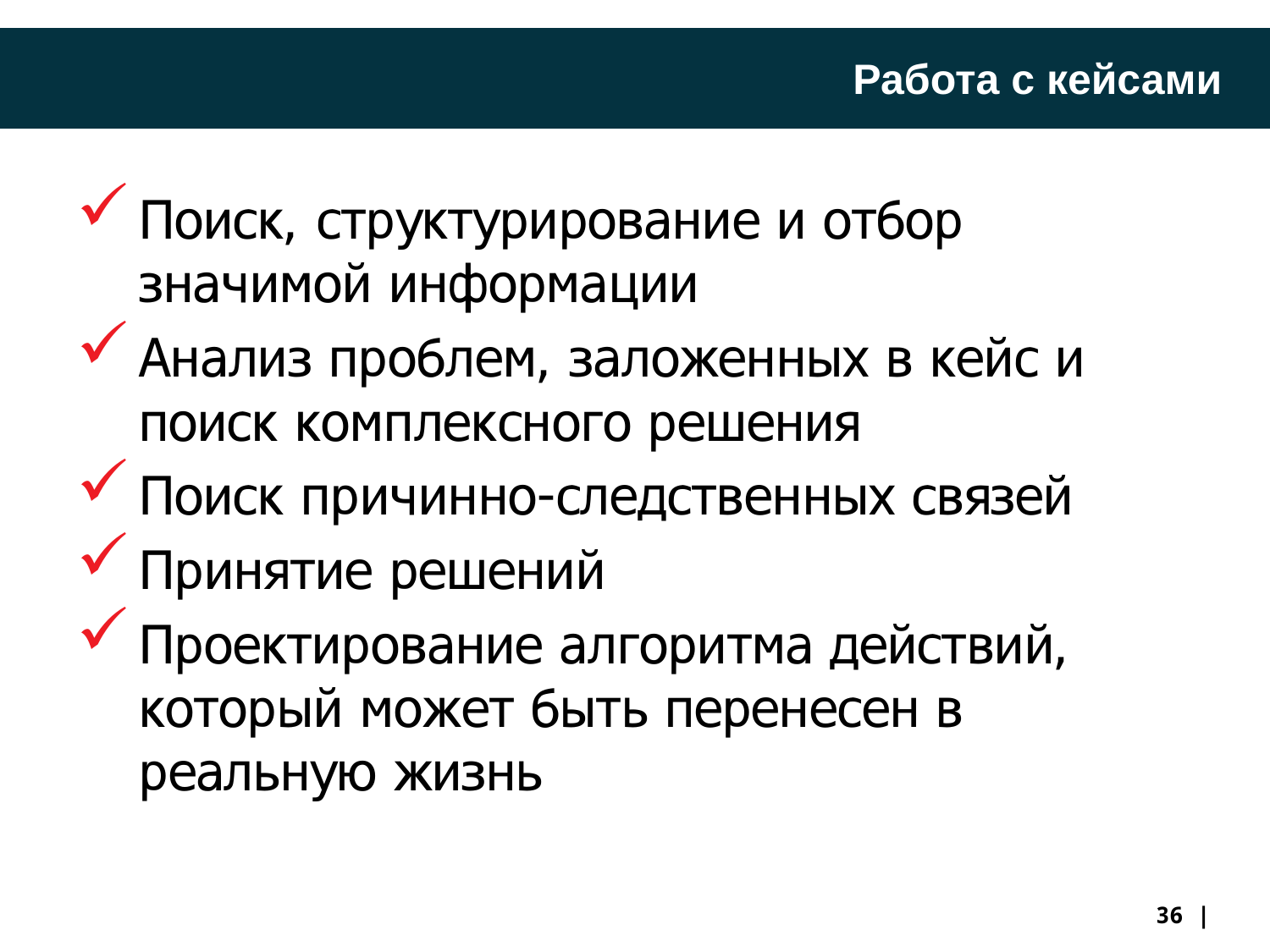

Работа с кейсами
Поиск, структурирование и отбор значимой информации
Анализ проблем, заложенных в кейс и поиск комплексного решения
Поиск причинно-следственных связей
Принятие решений
Проектирование алгоритма действий, который может быть перенесен в реальную жизнь